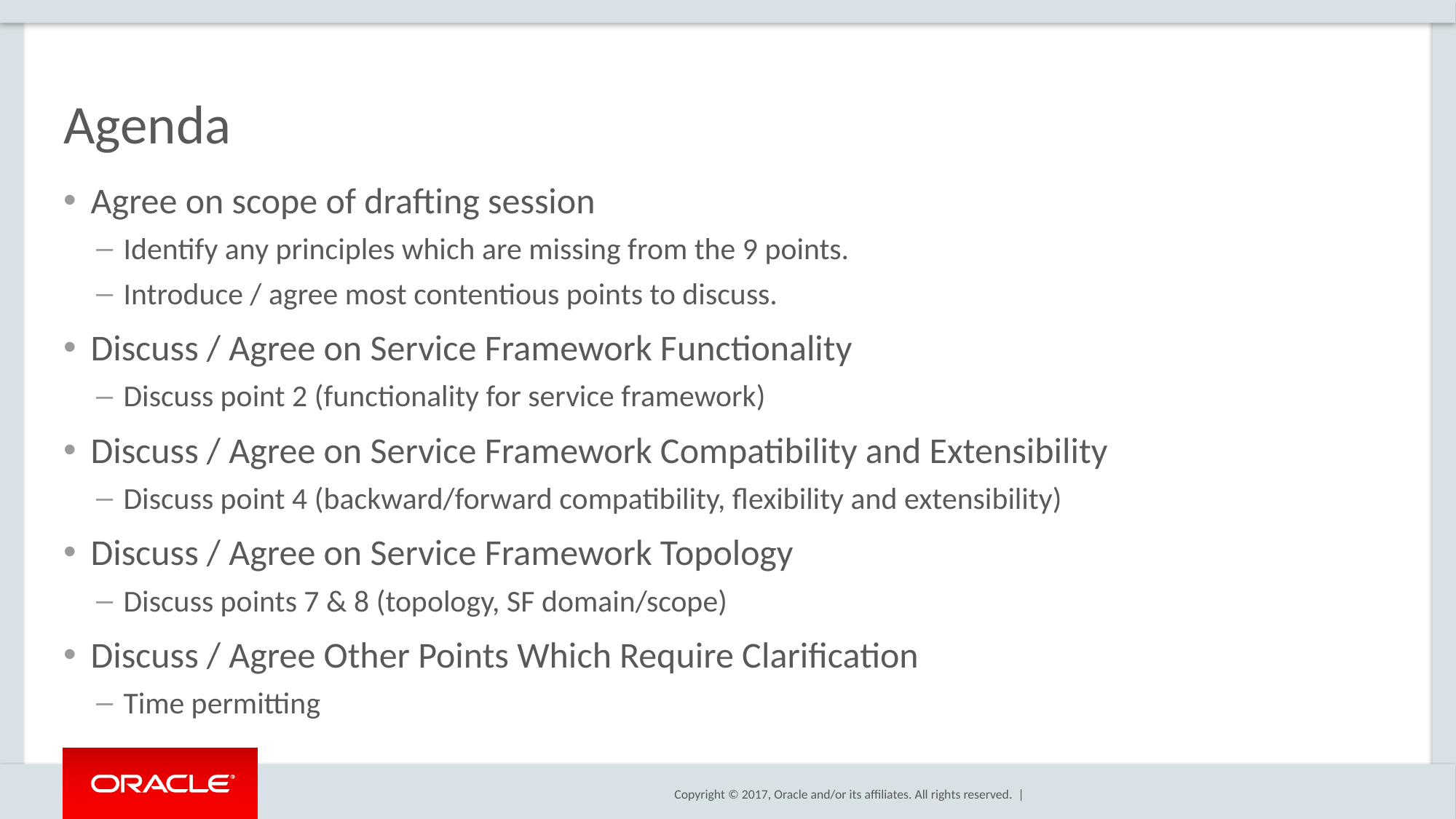

# Agenda
Agree on scope of drafting session
Identify any principles which are missing from the 9 points.
Introduce / agree most contentious points to discuss.
Discuss / Agree on Service Framework Functionality
Discuss point 2 (functionality for service framework)
Discuss / Agree on Service Framework Compatibility and Extensibility
Discuss point 4 (backward/forward compatibility, flexibility and extensibility)
Discuss / Agree on Service Framework Topology
Discuss points 7 & 8 (topology, SF domain/scope)
Discuss / Agree Other Points Which Require Clarification
Time permitting

2